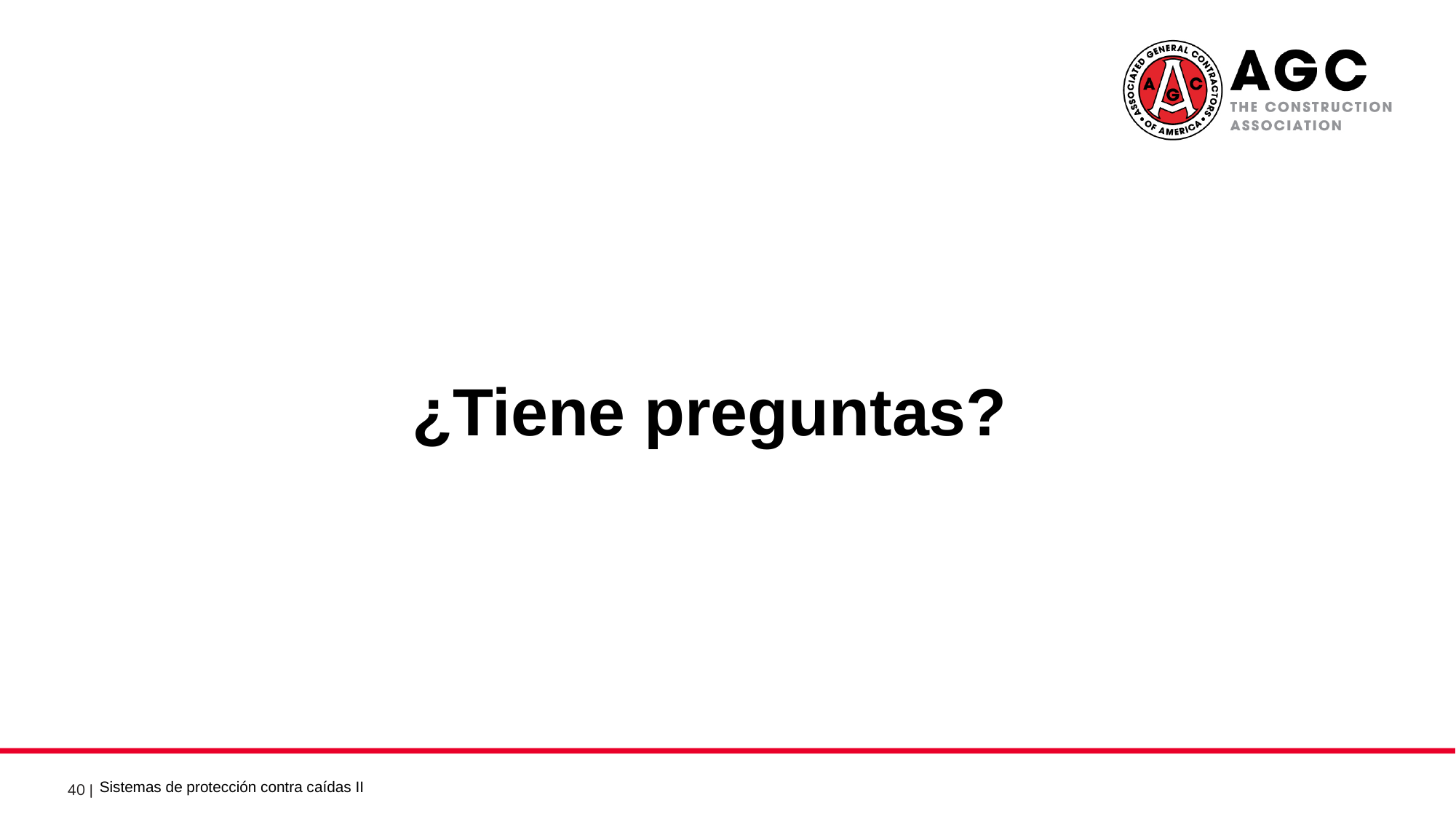

¿Tiene preguntas?
Sistemas de protección contra caídas II